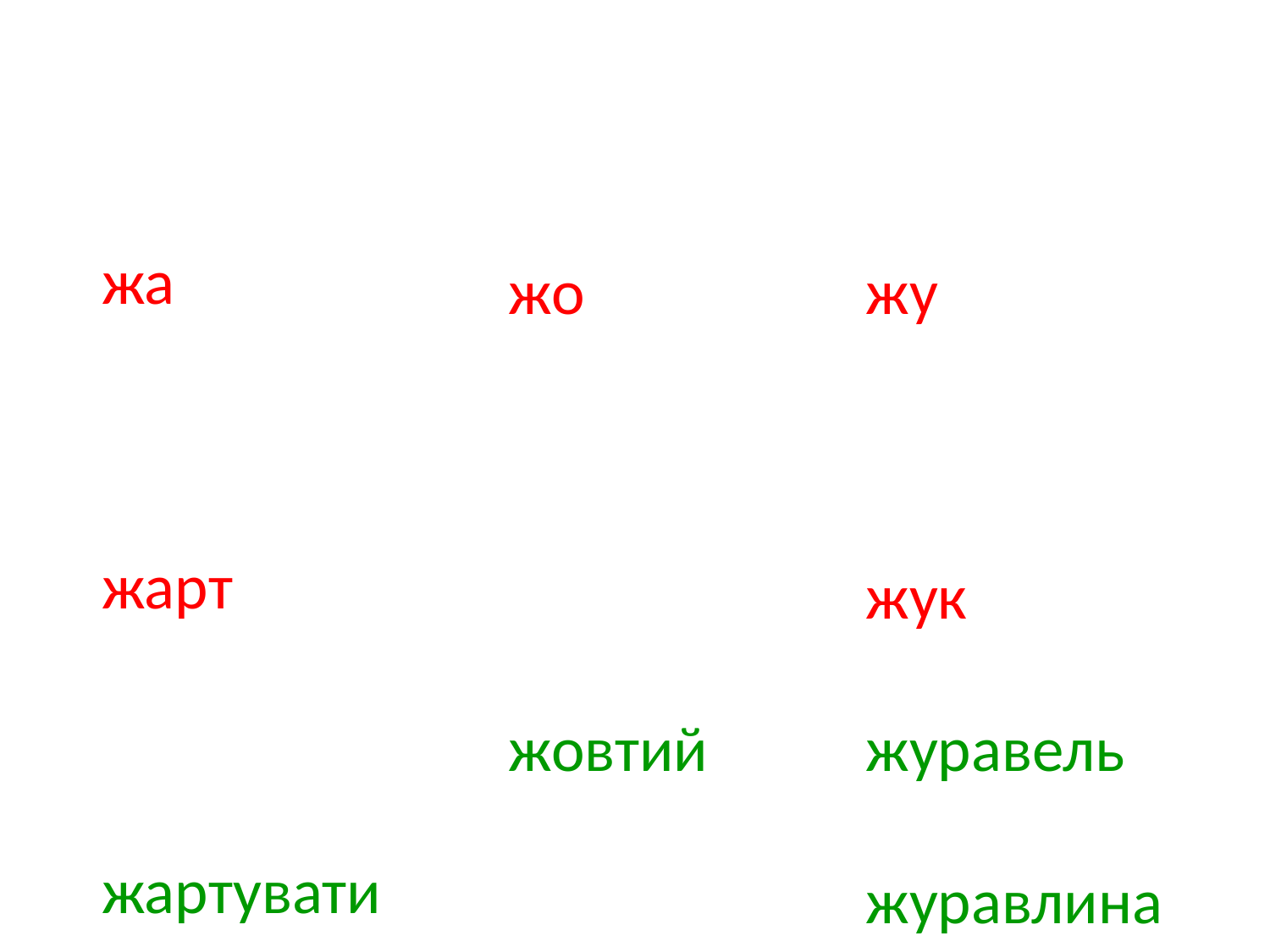

жа
жарт
жартувати
жартівник
жо
жовтий
жовтень
жолудь
жу
жук
журавель
журавлина